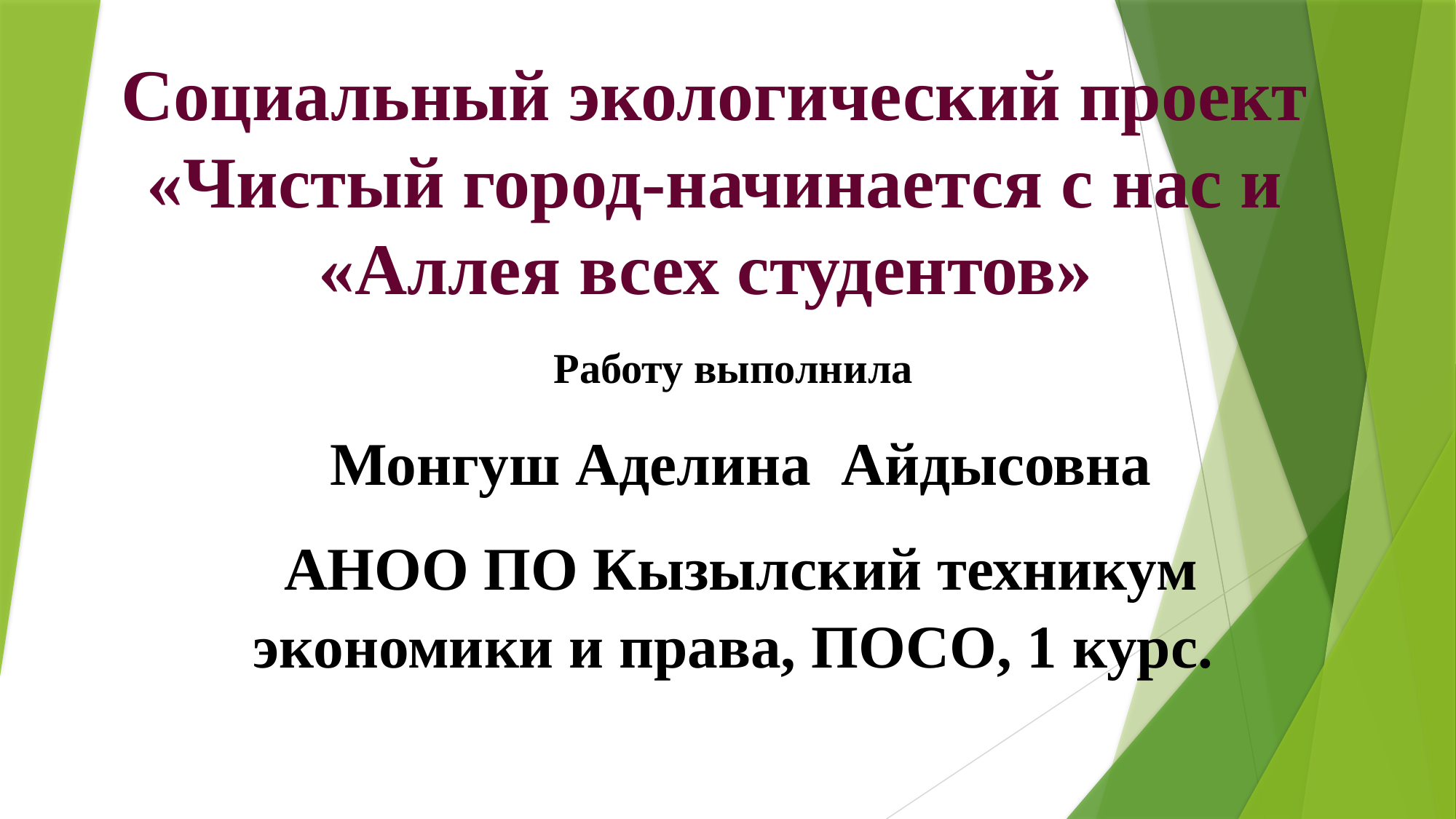

# Социальный экологический проект «Чистый город-начинается с нас и «Аллея всех студентов»
Работу выполнила
 Монгуш Аделина  Айдысовна
 АНОО ПО Кызылский техникум экономики и права, ПОСО, 1 курс.